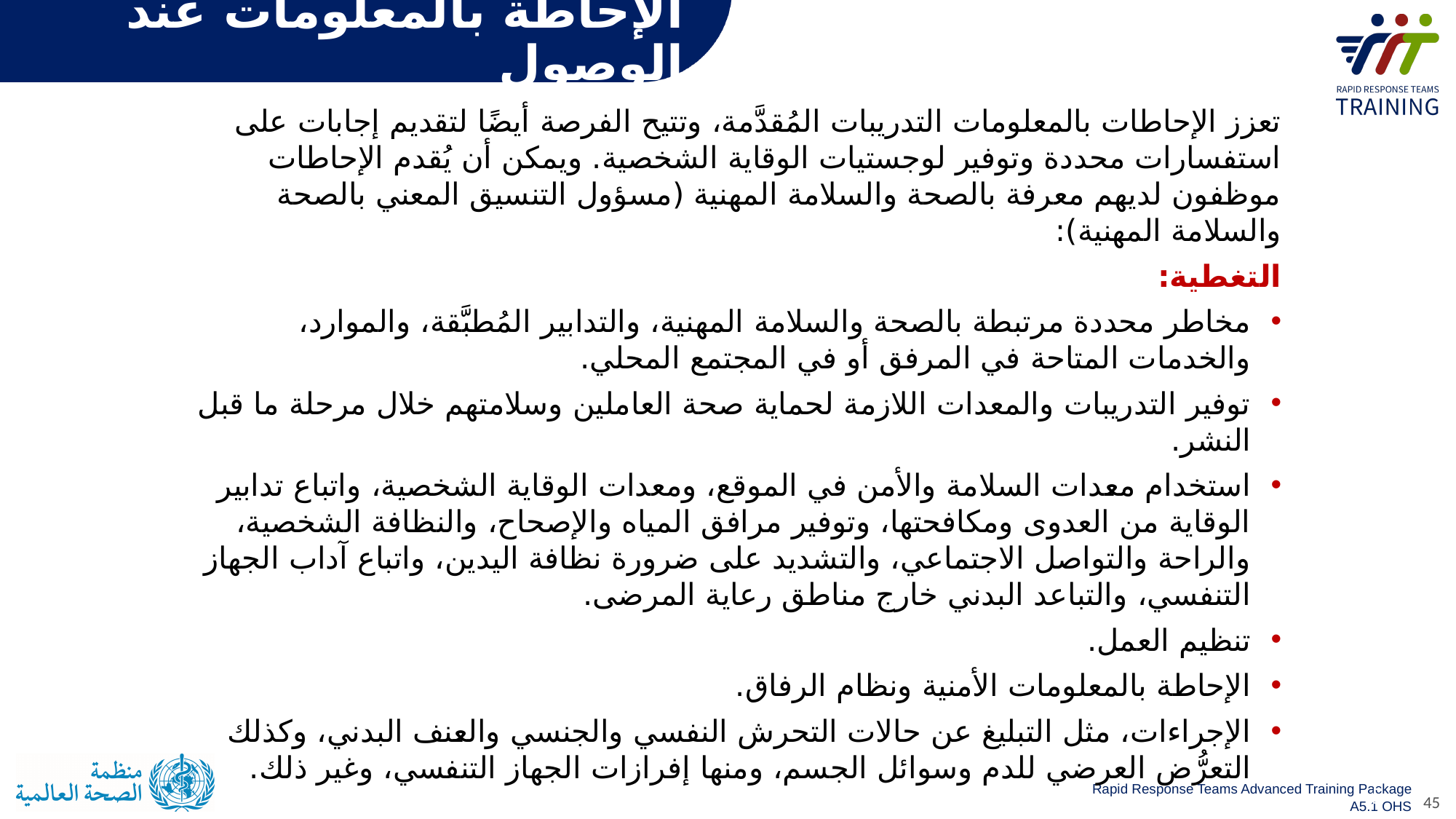

# الإحاطة بالمعلومات عند الوصول
تعزز الإحاطات بالمعلومات التدريبات المُقدَّمة، وتتيح الفرصة أيضًا لتقديم إجابات على استفسارات محددة وتوفير لوجستيات الوقاية الشخصية. ويمكن أن يُقدم الإحاطات موظفون لديهم معرفة بالصحة والسلامة المهنية (مسؤول التنسيق المعني بالصحة والسلامة المهنية):
التغطية:
مخاطر محددة مرتبطة بالصحة والسلامة المهنية، والتدابير المُطبَّقة، والموارد، والخدمات المتاحة في المرفق أو في المجتمع المحلي.
توفير التدريبات والمعدات اللازمة لحماية صحة العاملين وسلامتهم خلال مرحلة ما قبل النشر.
استخدام معدات السلامة والأمن في الموقع، ومعدات الوقاية الشخصية، واتباع تدابير الوقاية من العدوى ومكافحتها، وتوفير مرافق المياه والإصحاح، والنظافة الشخصية، والراحة والتواصل الاجتماعي، والتشديد على ضرورة نظافة اليدين، واتباع آداب الجهاز التنفسي، والتباعد البدني خارج مناطق رعاية المرضى.
تنظيم العمل.
الإحاطة بالمعلومات الأمنية ونظام الرفاق.
الإجراءات، مثل التبليغ عن حالات التحرش النفسي والجنسي والعنف البدني، وكذلك التعرُّض العرضي للدم وسوائل الجسم، ومنها إفرازات الجهاز التنفسي، وغير ذلك.
45